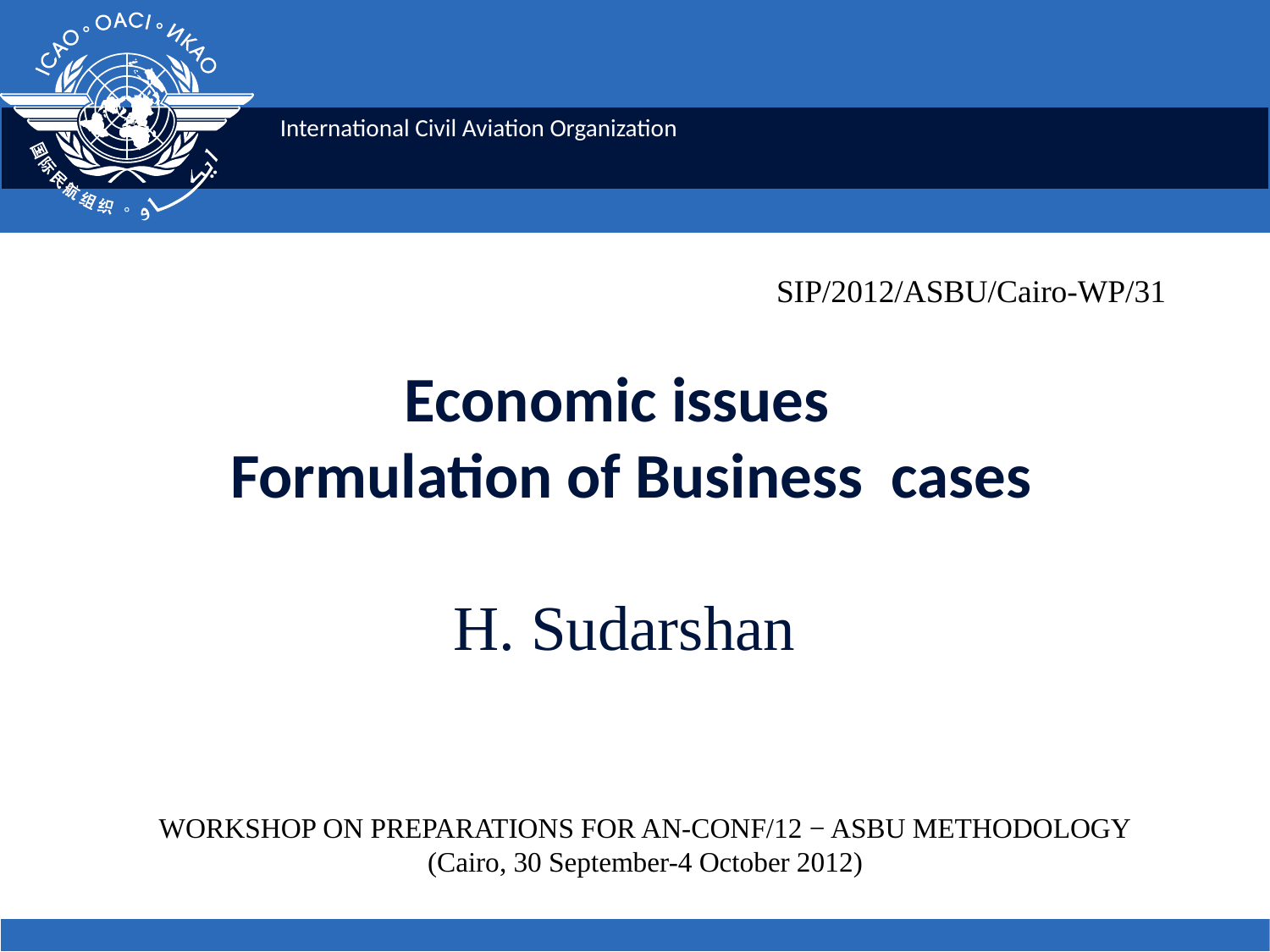

SIP/2012/ASBU/Cairo-WP/31
# Economic issues Formulation of Business  cases H. Sudarshan
WORKSHOP ON PREPARATIONS FOR AN‑CONF/12 − ASBU METHODOLOGY
(Cairo, 30 September-4 October 2012)